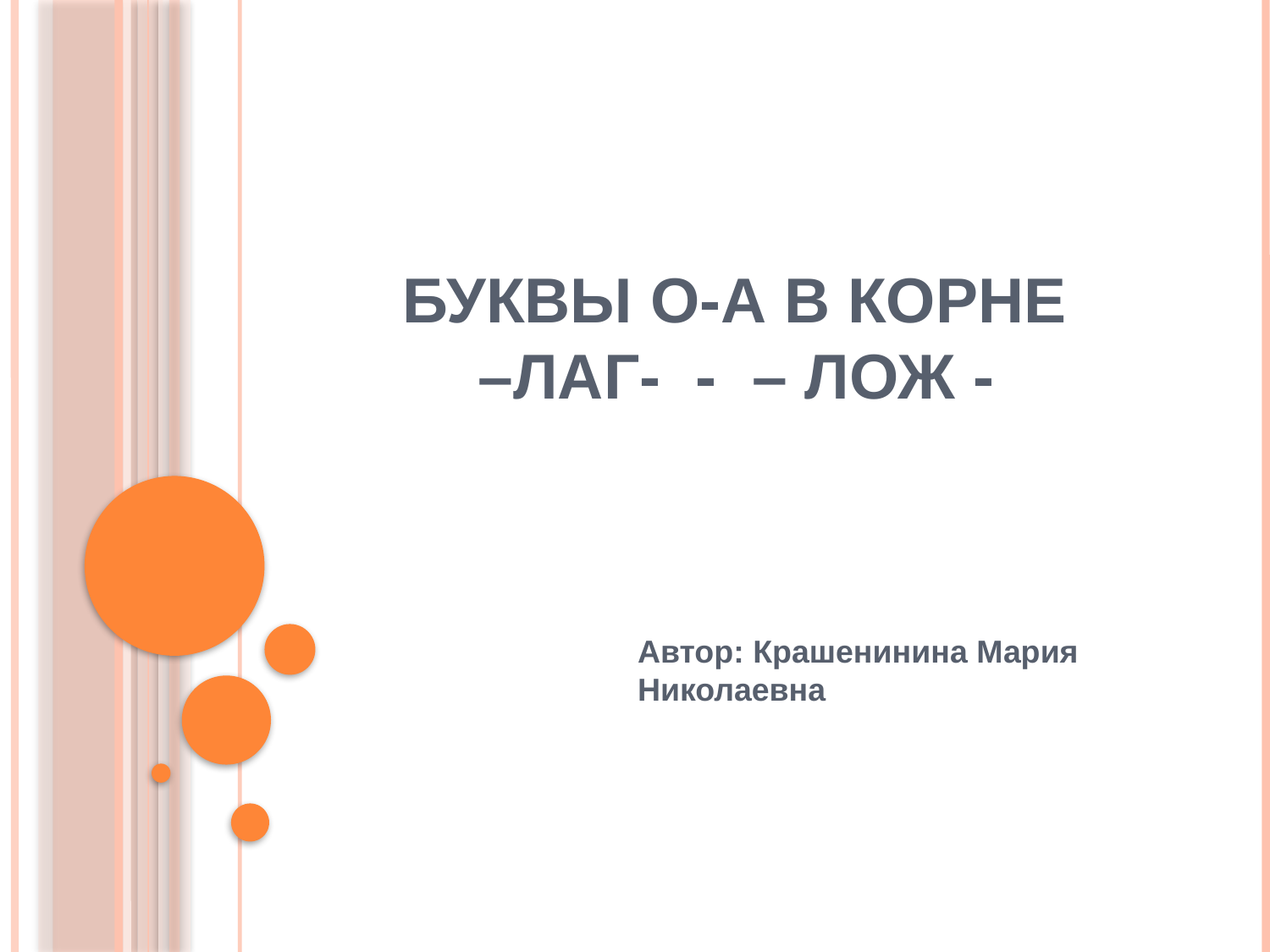

# Буквы о-а в корне –лаг-  -  – лож -
Автор: Крашенинина Мария Николаевна